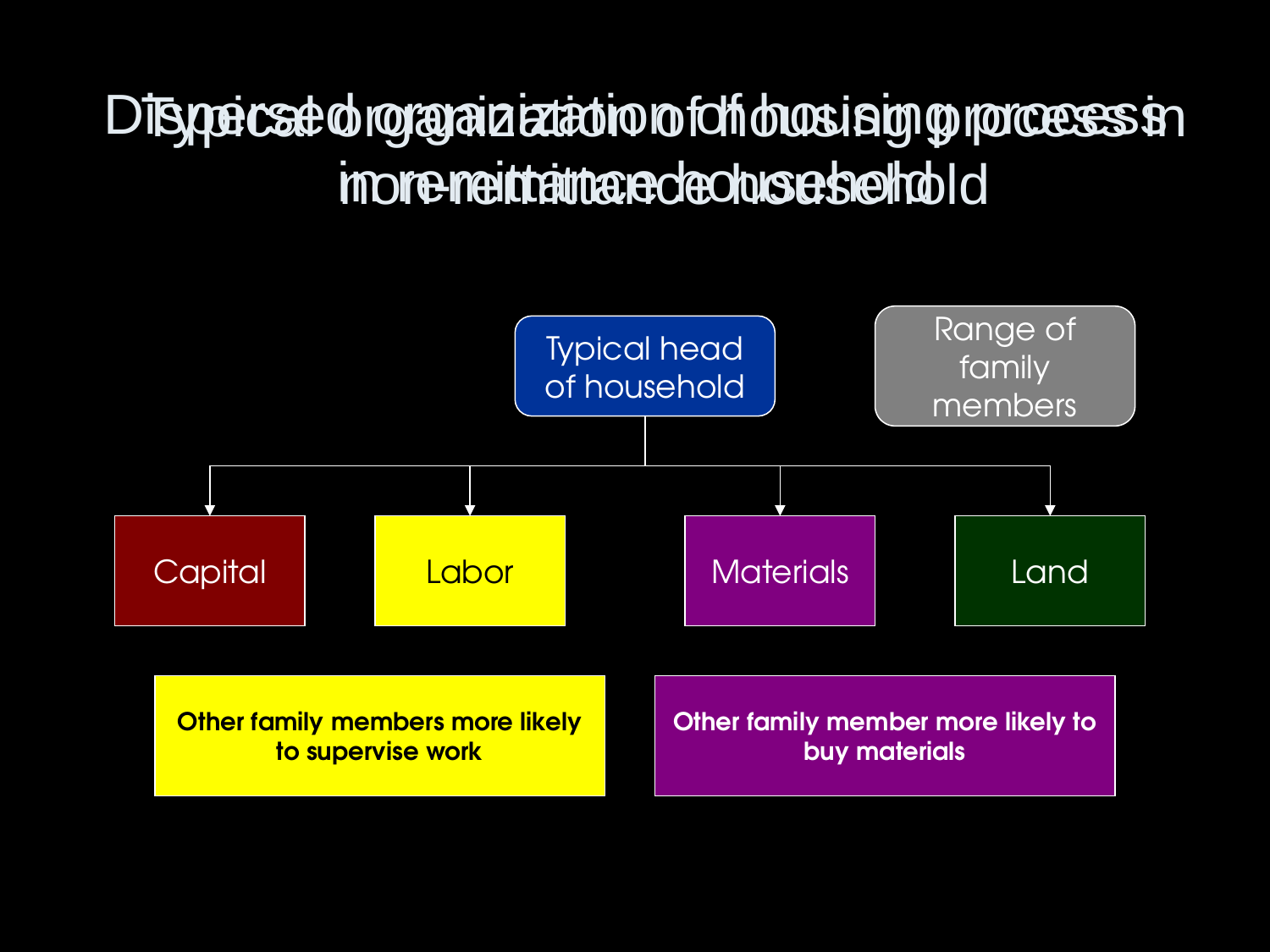

# Dispersed organization of housing process in remittance household
Typical organization of housing process in non-remittance household

Range of family members
Typical head of household

Capital
Labor
Materials
Land
Other family members more likely to supervise work
Other family member more likely to buy materials